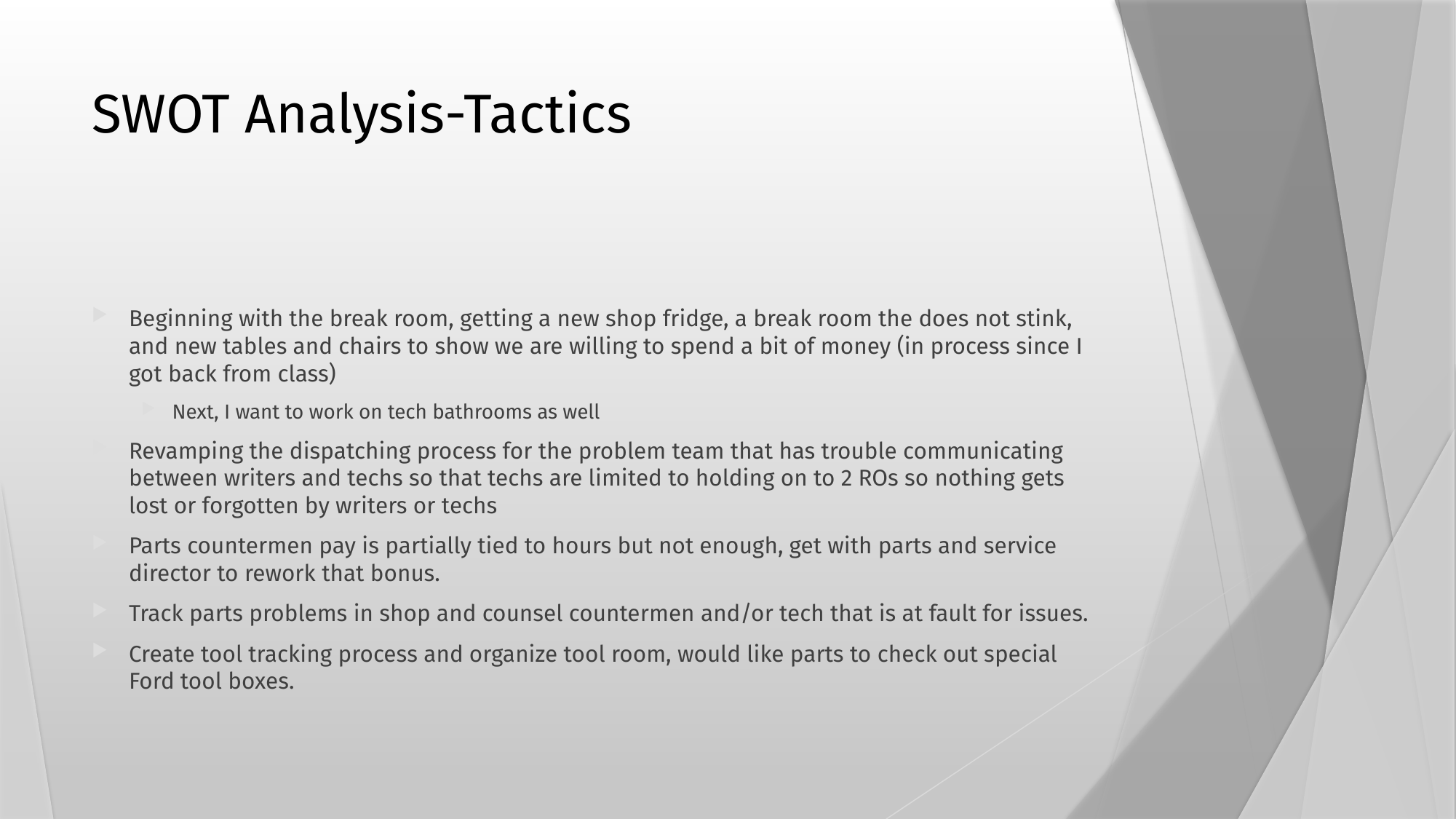

# SWOT Analysis-Tactics

Beginning with the break room, getting a new shop fridge, a break room the does not stink, and new tables and chairs to show we are willing to spend a bit of money (in process since I got back from class)
Next, I want to work on tech bathrooms as well
Revamping the dispatching process for the problem team that has trouble communicating between writers and techs so that techs are limited to holding on to 2 ROs so nothing gets lost or forgotten by writers or techs
Parts countermen pay is partially tied to hours but not enough, get with parts and service director to rework that bonus.
Track parts problems in shop and counsel countermen and/or tech that is at fault for issues.
Create tool tracking process and organize tool room, would like parts to check out special Ford tool boxes.